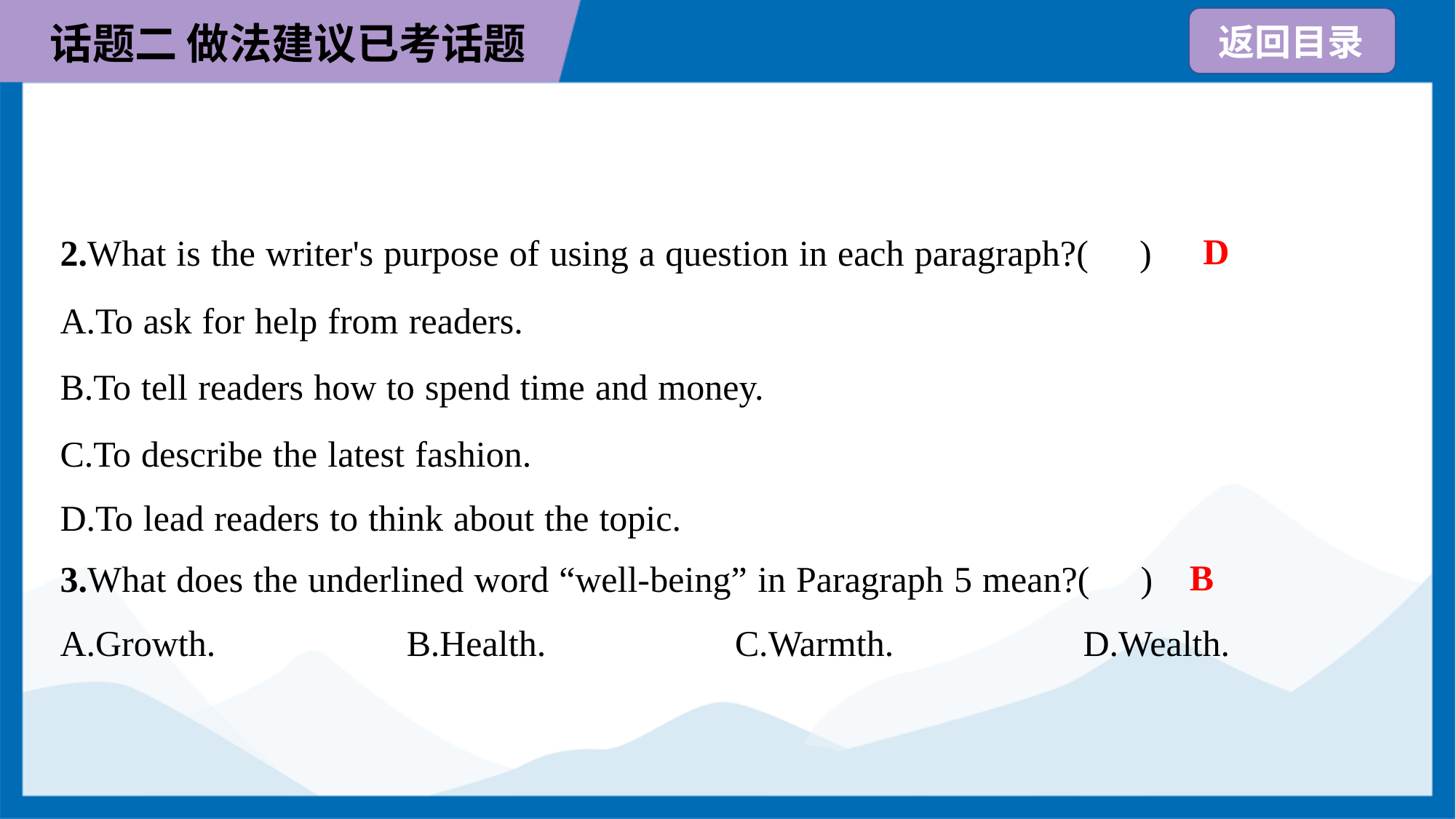

D
2.What is the writer's purpose of using a question in each paragraph?(     )
A.To ask for help from readers.
B.To tell readers how to spend time and money.
C.To describe the latest fashion.
D.To lead readers to think about the topic.
B
3.What does the underlined word “well-being” in Paragraph 5 mean?(     )
A.Growth.	B.Health.	C.Warmth.	D.Wealth.